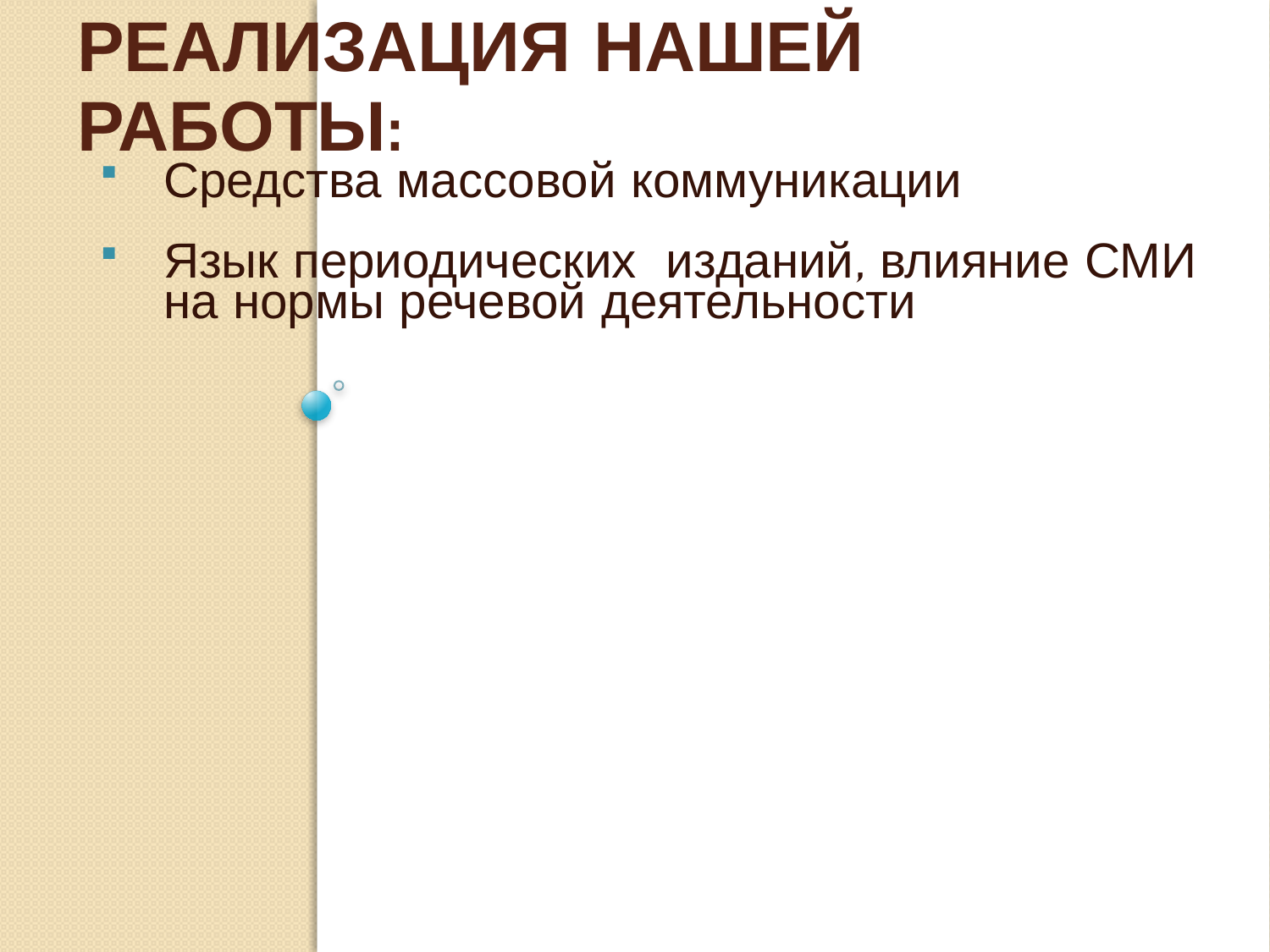

# Реализация нашей работы:
Средства массовой коммуникации

Язык периодических  изданий, влияние СМИ на нормы речевой деятельности